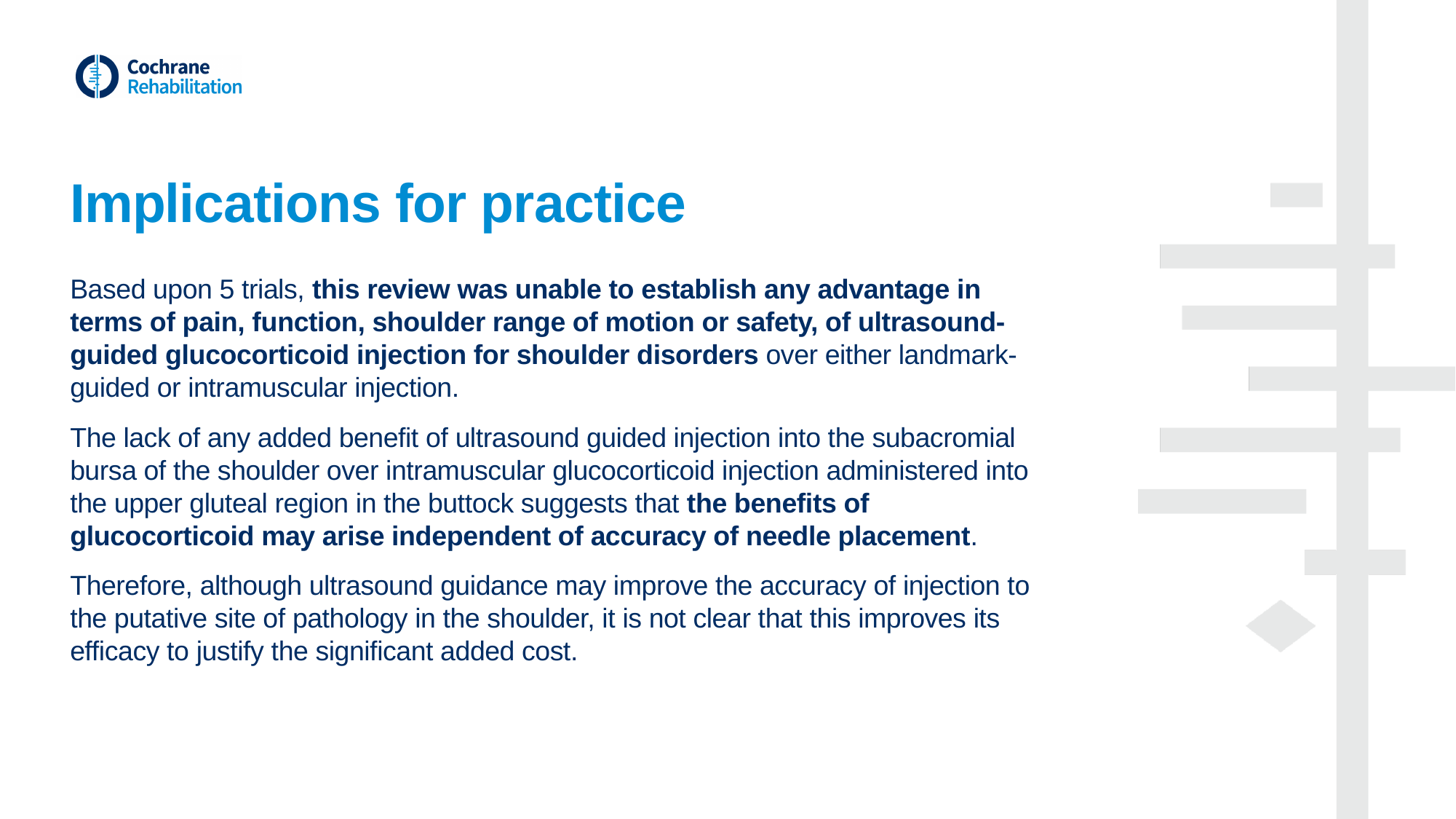

# Implications for practice
Based upon 5 trials, this review was unable to establish any advantage in terms of pain, function, shoulder range of motion or safety, of ultrasound-guided glucocorticoid injection for shoulder disorders over either landmark-guided or intramuscular injection.
The lack of any added benefit of ultrasound guided injection into the subacromial bursa of the shoulder over intramuscular glucocorticoid injection administered into the upper gluteal region in the buttock suggests that the benefits of glucocorticoid may arise independent of accuracy of needle placement.
Therefore, although ultrasound guidance may improve the accuracy of injection to the putative site of pathology in the shoulder, it is not clear that this improves its efficacy to justify the significant added cost.